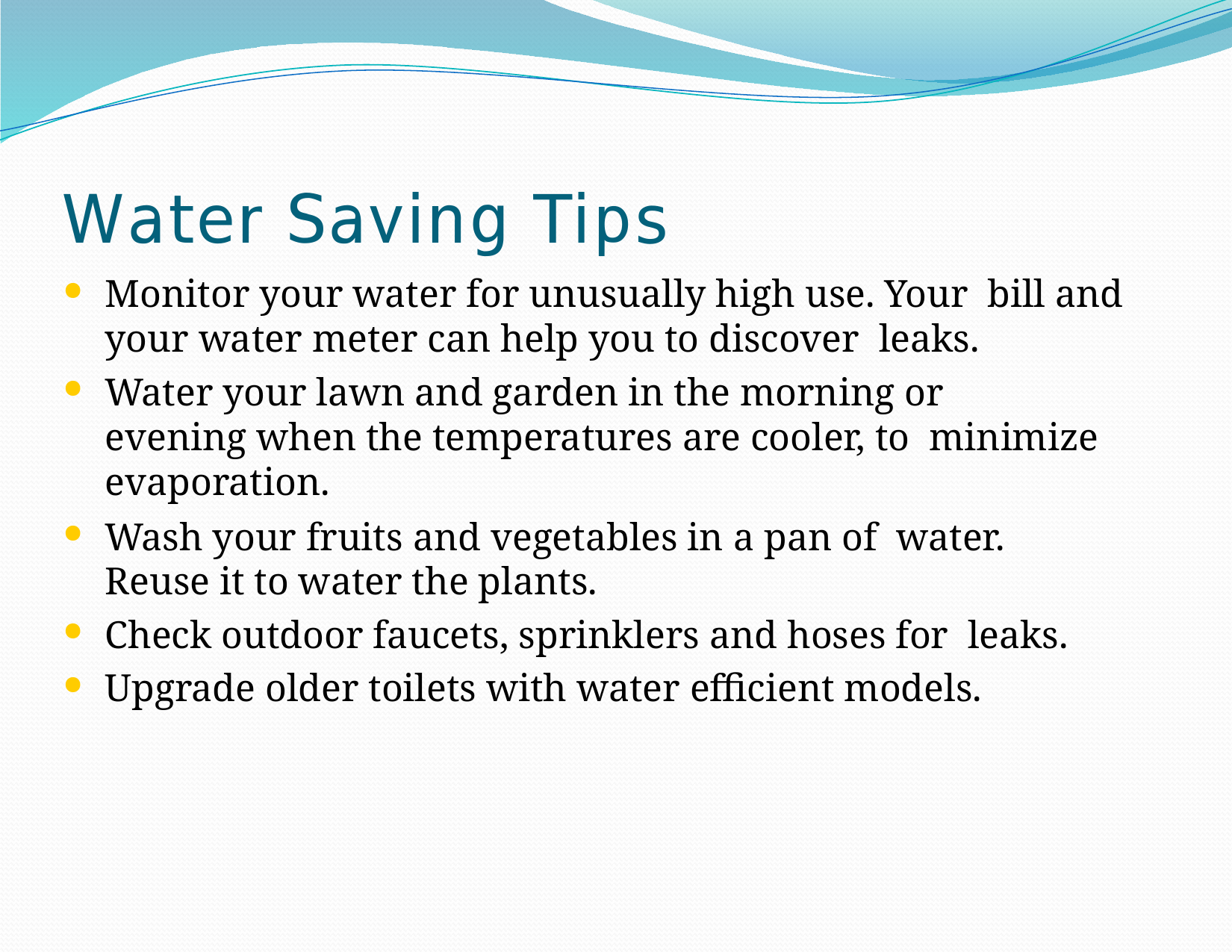

# Water Saving Tips
Monitor your water for unusually high use. Your  bill and your water meter can help you to discover  leaks.
Water your lawn and garden in the morning or  evening when the temperatures are cooler, to  minimize evaporation.
Wash your fruits and vegetables in a pan of  water. Reuse it to water the plants.
Check outdoor faucets, sprinklers and hoses for  leaks.
Upgrade older toilets with water efficient models.